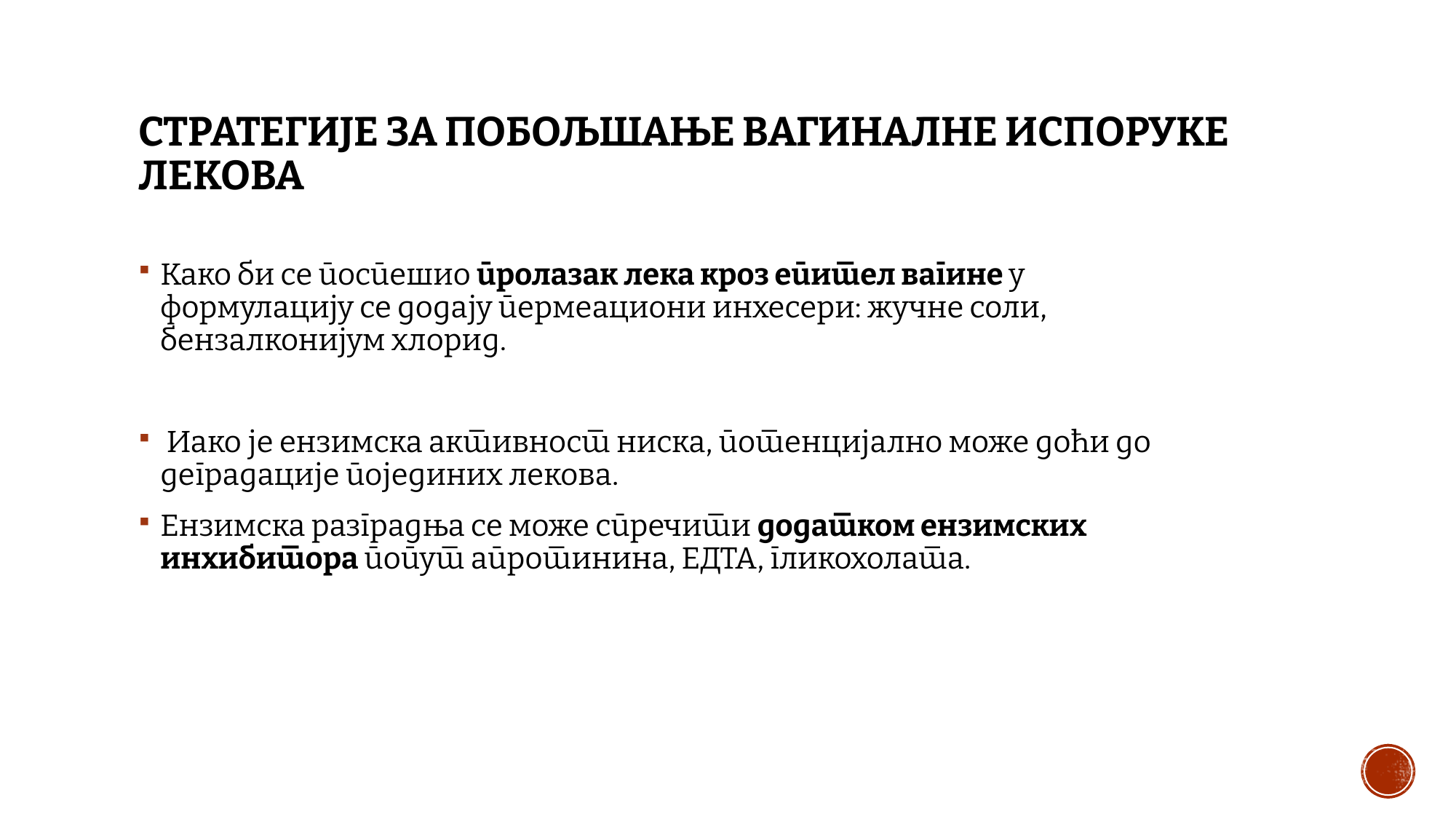

# Стратегије за побољшање вагиналне испоруке лекова
Како би се поспешио пролазак лека кроз епител вагине у формулацију се додају пермеациони инхесери: жучне соли, бензалконијум хлорид.

 Иако је ензимска активност ниска, потенцијално може доћи до деградације појединих лекова.
Ензимска разградња се може спречити додатком ензимских инхибитора попут апротинина, ЕДТА, гликохолата.